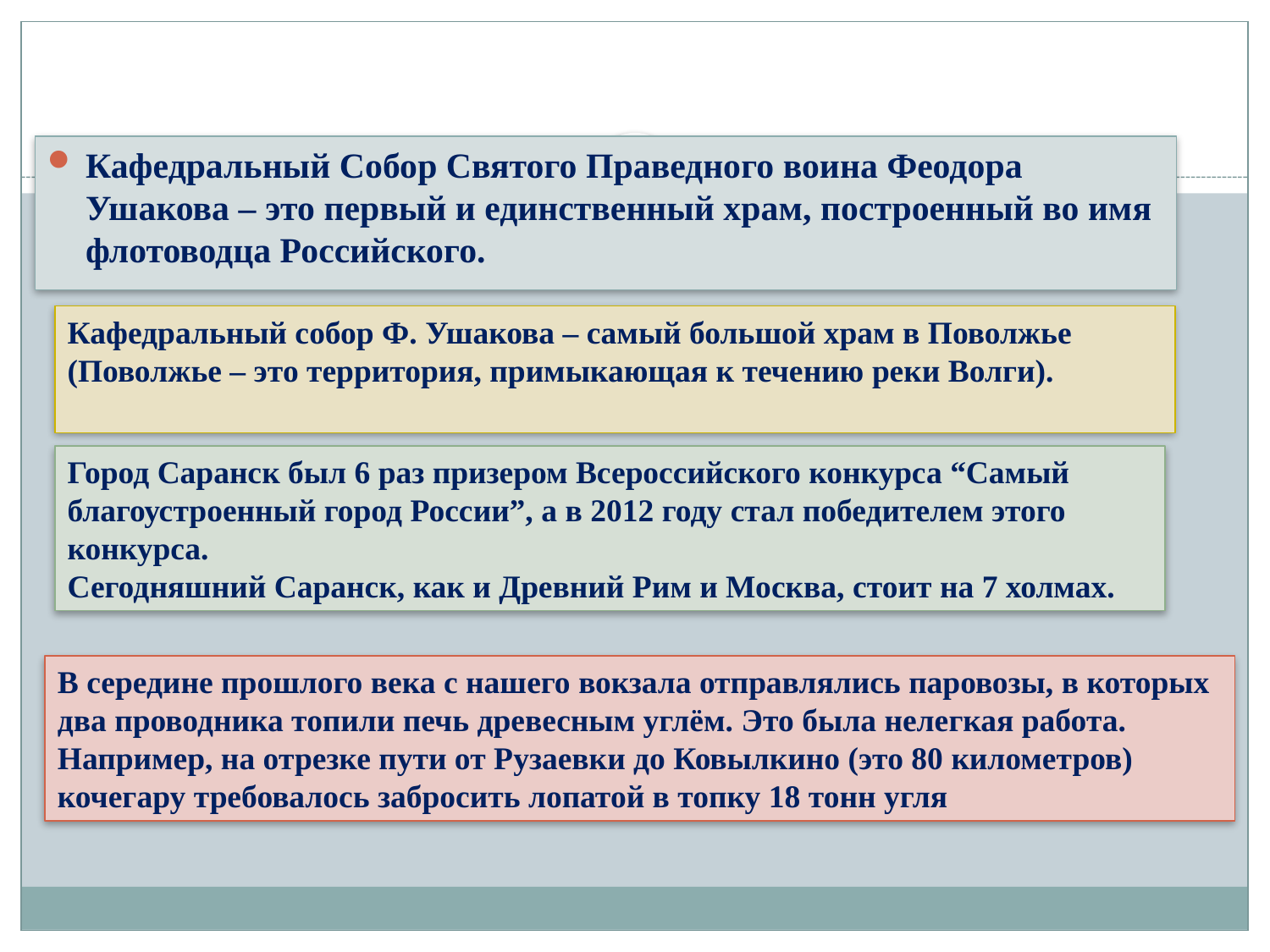

Кафедральный Собор Святого Праведного воина Феодора Ушакова – это первый и единственный храм, построенный во имя флотоводца Российского.
# Интересные факты
Кафедральный собор Ф. Ушакова – самый большой храм в Поволжье (Поволжье – это территория, примыкающая к течению реки Волги).

Город Саранск был 6 раз призером Всероссийского конкурса “Самый благоустроенный город России”, а в 2012 году стал победителем этого конкурса.
Сегодняшний Саранск, как и Древний Рим и Москва, стоит на 7 холмах.
В середине прошлого века с нашего вокзала отправлялись паровозы, в которых два проводника топили печь древесным углём. Это была нелегкая работа. Например, на отрезке пути от Рузаевки до Ковылкино (это 80 километров) кочегару требовалось забросить лопатой в топку 18 тонн угля